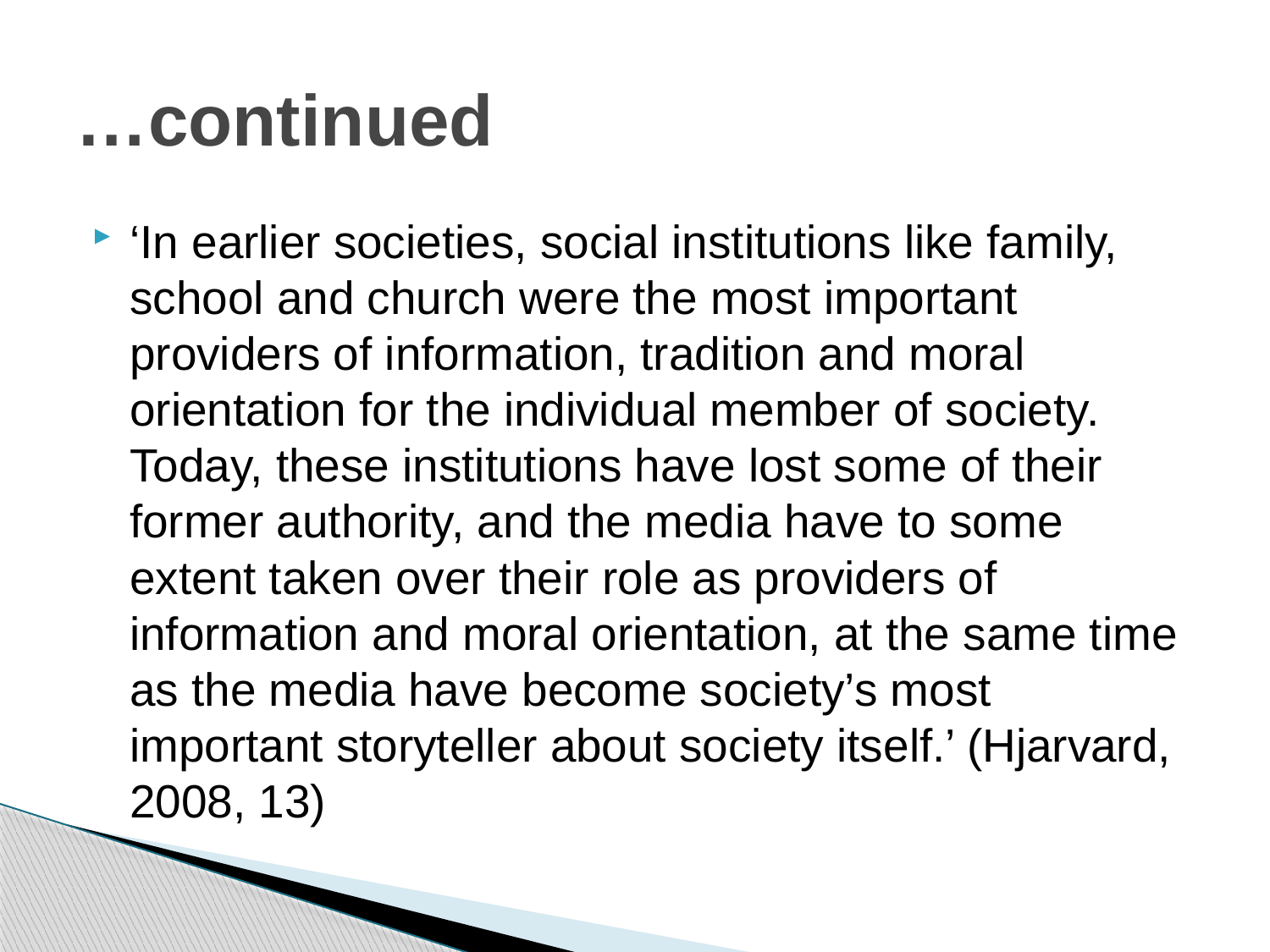

# …continued
‘In earlier societies, social institutions like family, school and church were the most important providers of information, tradition and moral orientation for the individual member of society. Today, these institutions have lost some of their former authority, and the media have to some extent taken over their role as providers of information and moral orientation, at the same time as the media have become society’s most important storyteller about society itself.’ (Hjarvard, 2008, 13)